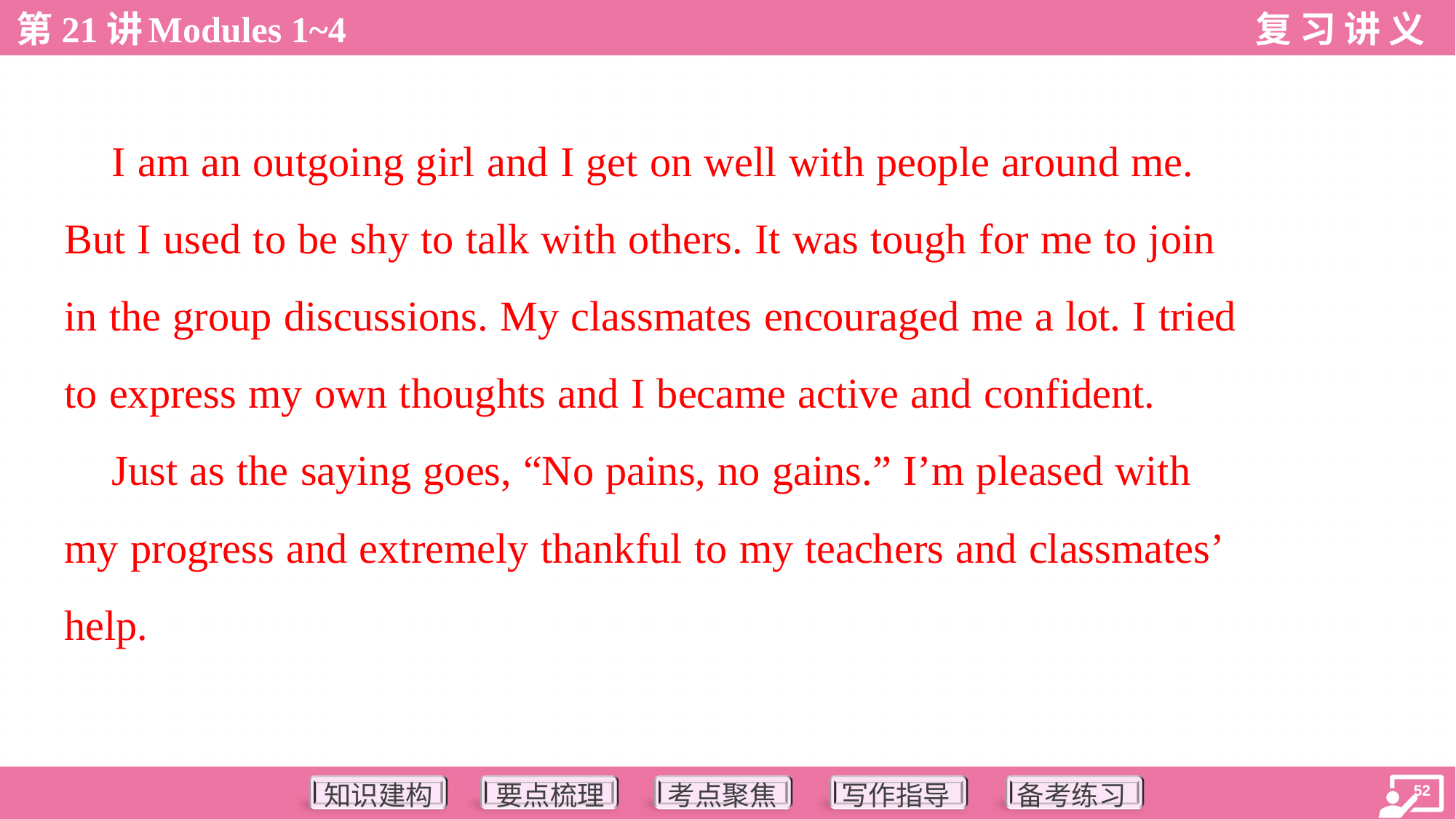

I am an outgoing girl and I get on well with people around me.
But I used to be shy to talk with others. It was tough for me to join
in the group discussions. My classmates encouraged me a lot. I tried
to express my own thoughts and I became active and confident.
    Just as the saying goes, “No pains, no gains.” I’m pleased with
my progress and extremely thankful to my teachers and classmates’
help.